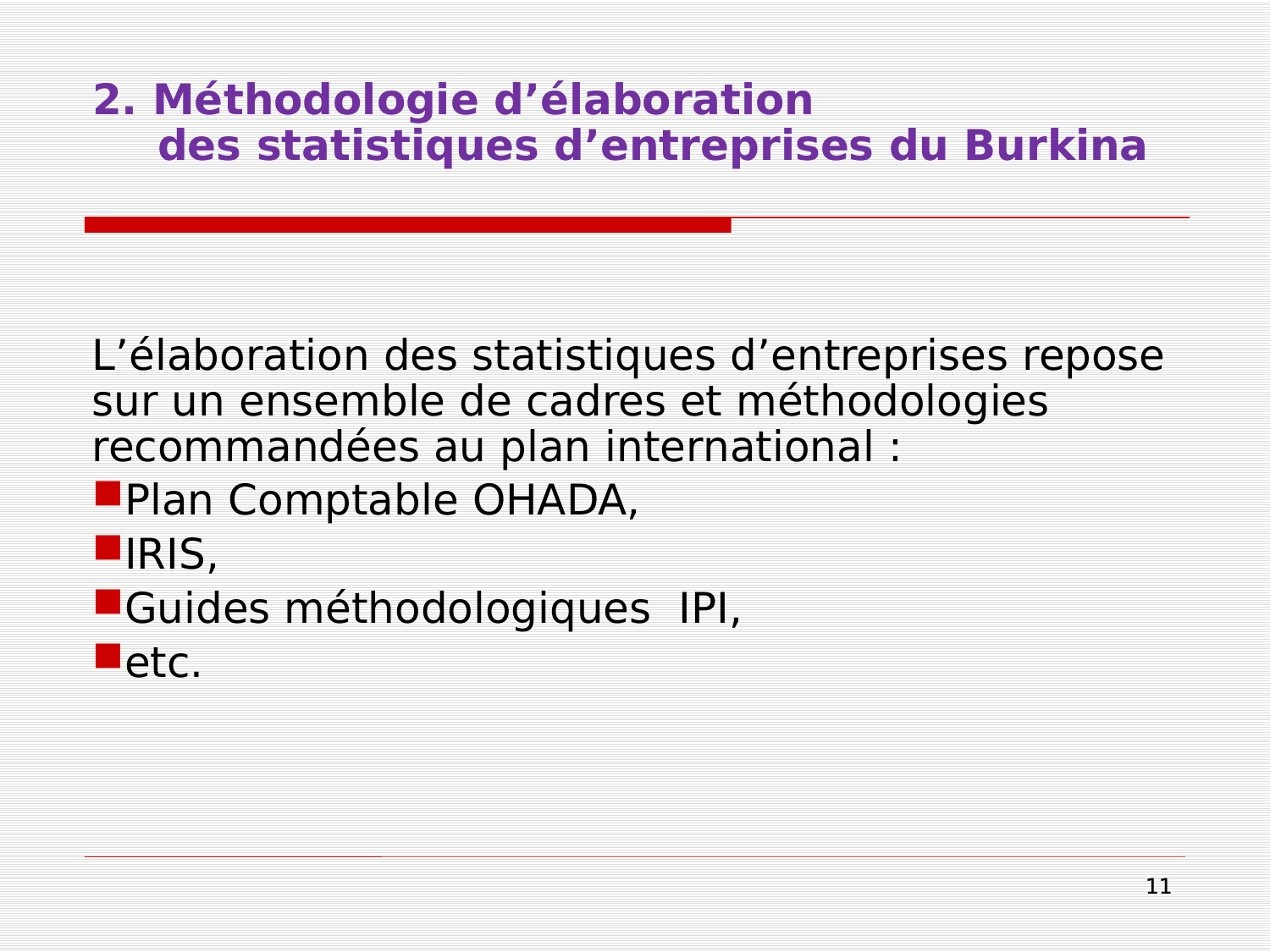

# 2. Méthodologie d’élaboration des statistiques d’entreprises du Burkina

L’élaboration des statistiques d’entreprises repose sur un ensemble de cadres et méthodologies recommandées au plan international :
Plan Comptable OHADA,
IRIS,
Guides méthodologiques  IPI,
etc.

11
11